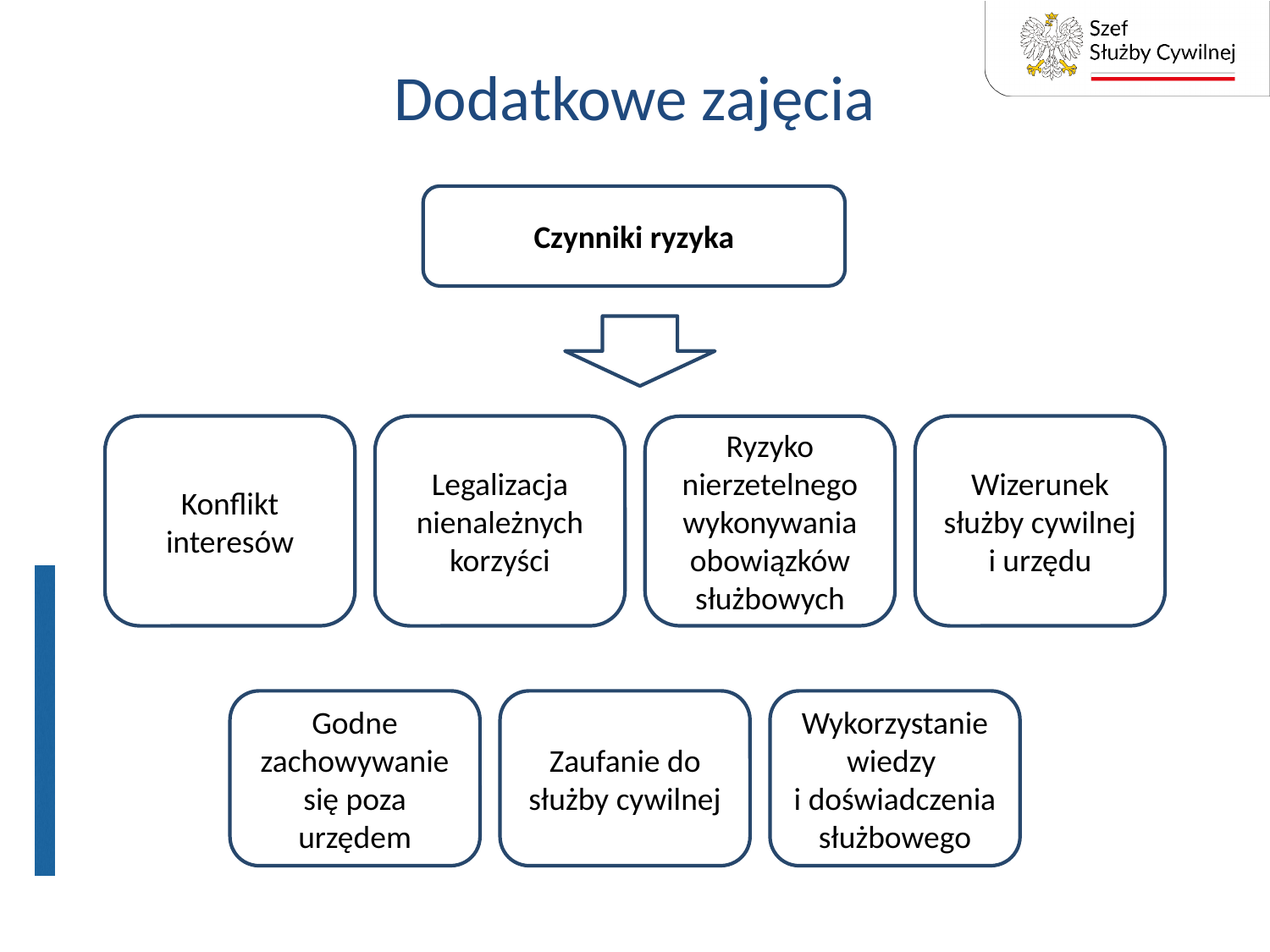

# Dodatkowe zajęcia
Czynniki ryzyka

Konflikt interesów
Legalizacja
nienależnych korzyści
Wizerunek służby cywilnej i urzędu
Ryzyko nierzetelnego wykonywania obowiązków służbowych
Godne zachowywanie się poza urzędem
Zaufanie do służby cywilnej
Wykorzystanie wiedzy
i doświadczenia służbowego